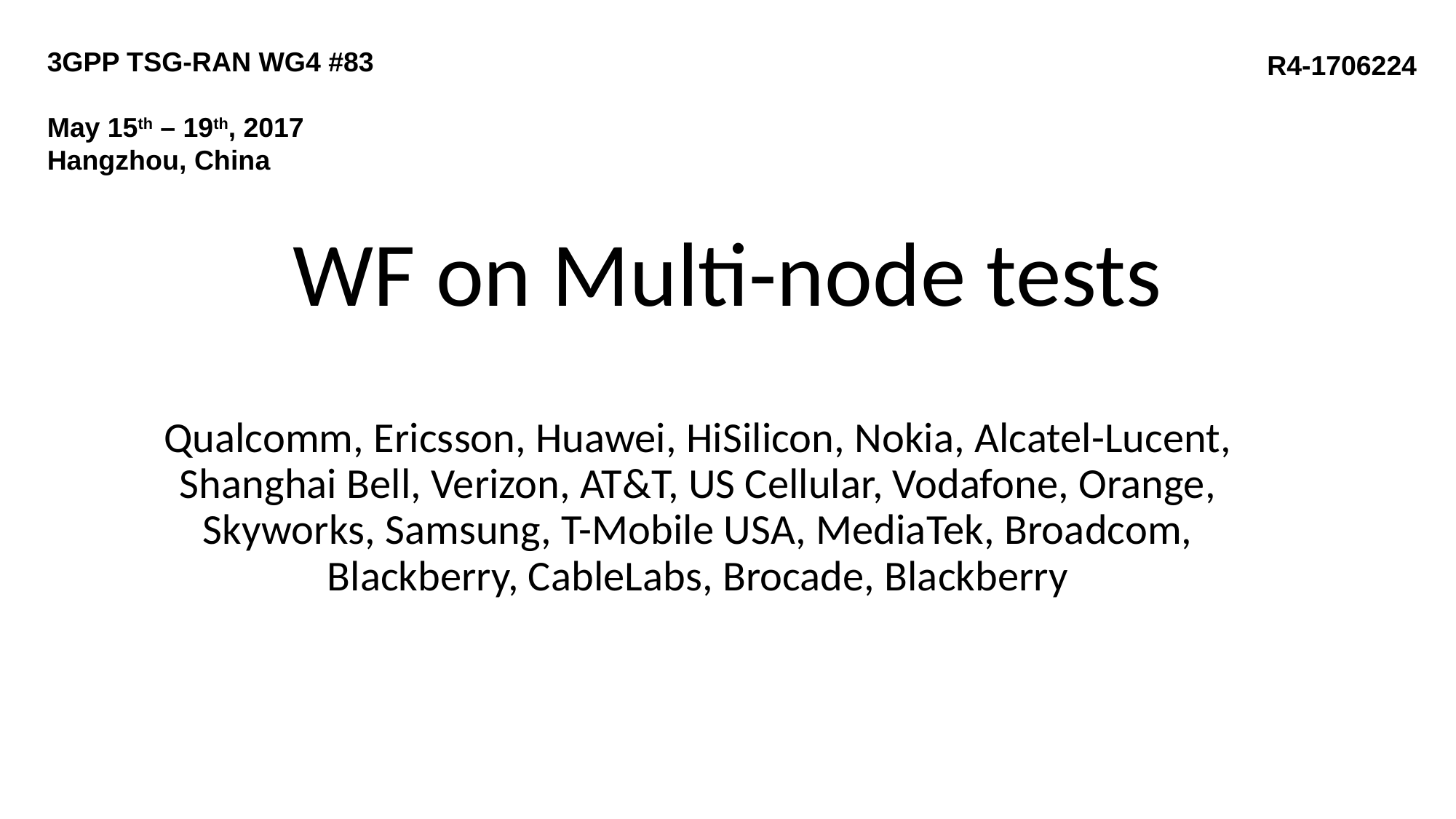

3GPP TSG-RAN WG4 #83
May 15th – 19th, 2017
Hangzhou, China
R4-1706224
# WF on Multi-node tests
Qualcomm, Ericsson, Huawei, HiSilicon, Nokia, Alcatel-Lucent, Shanghai Bell, Verizon, AT&T, US Cellular, Vodafone, Orange, Skyworks, Samsung, T-Mobile USA, MediaTek, Broadcom, Blackberry, CableLabs, Brocade, Blackberry